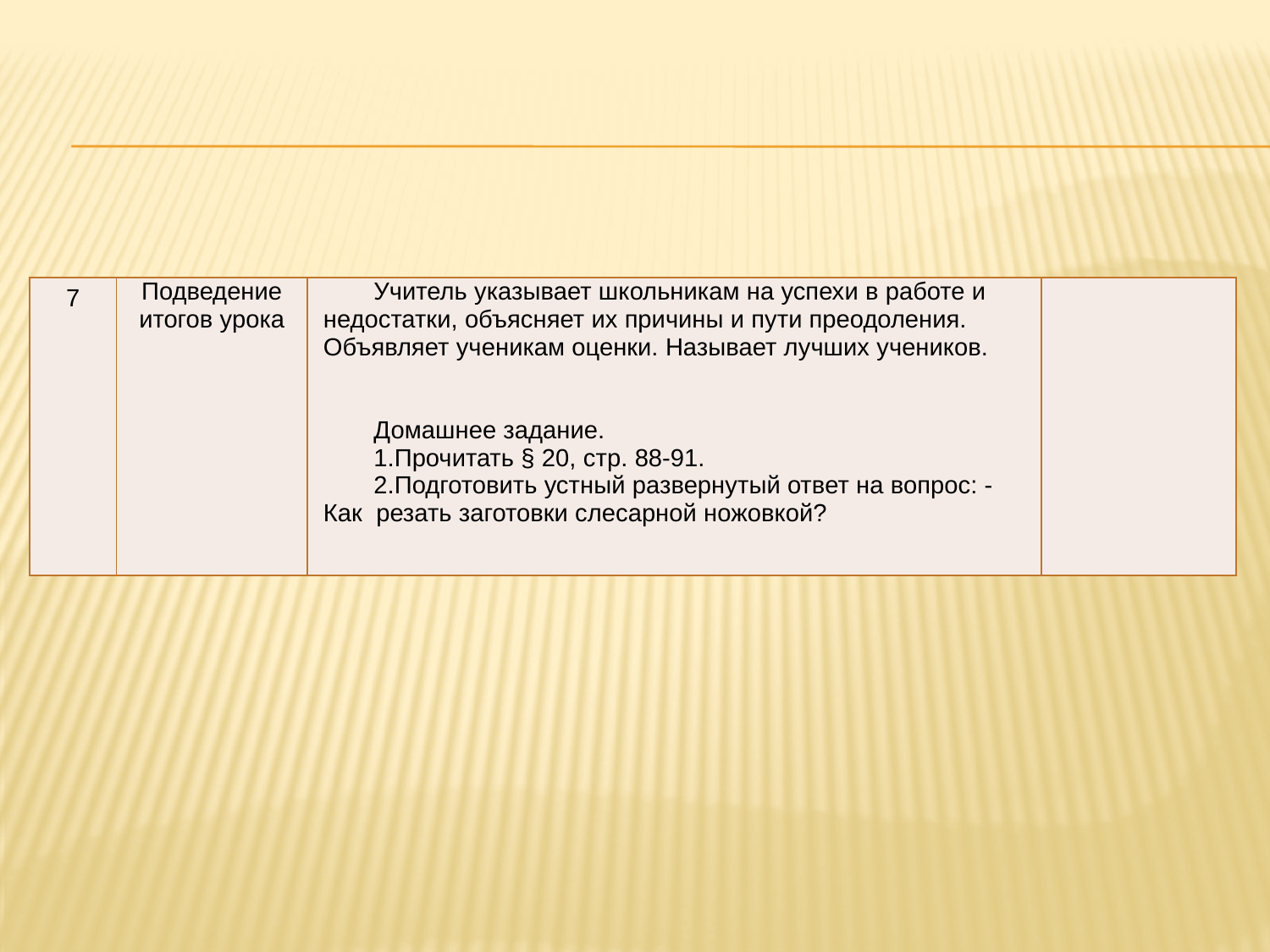

| 7 | Подведение итогов урока | Учитель указывает школьникам на успехи в работе и недостатки, объясняет их причины и пути преодоления. Объявляет ученикам оценки. Называет лучших учеников. Домашнее задание. 1.Прочитать § 20, стр. 88-91. 2.Подготовить устный развернутый ответ на вопрос: - Как резать заготовки слесарной ножовкой? |  |
| --- | --- | --- | --- |